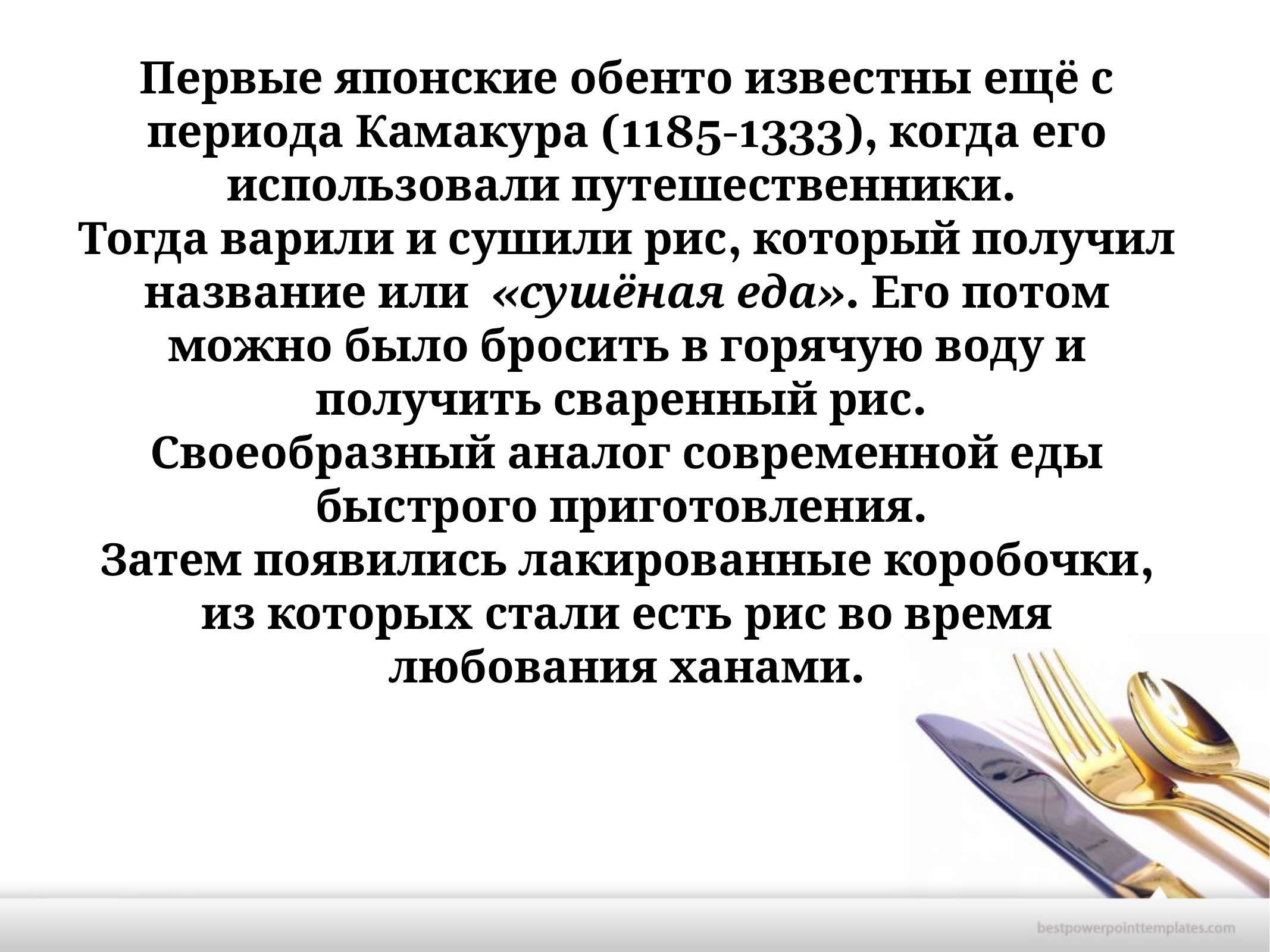

Первые японские обенто известны ещё с периода Камакура (1185-1333), когда его использовали путешественники.
Тогда варили и сушили рис, который получил название или  «сушёная еда». Его потом можно было бросить в горячую воду и получить сваренный рис.
Своеобразный аналог современной еды быстрого приготовления.
Затем появились лакированные коробочки, из которых стали есть рис во время любования ханами.